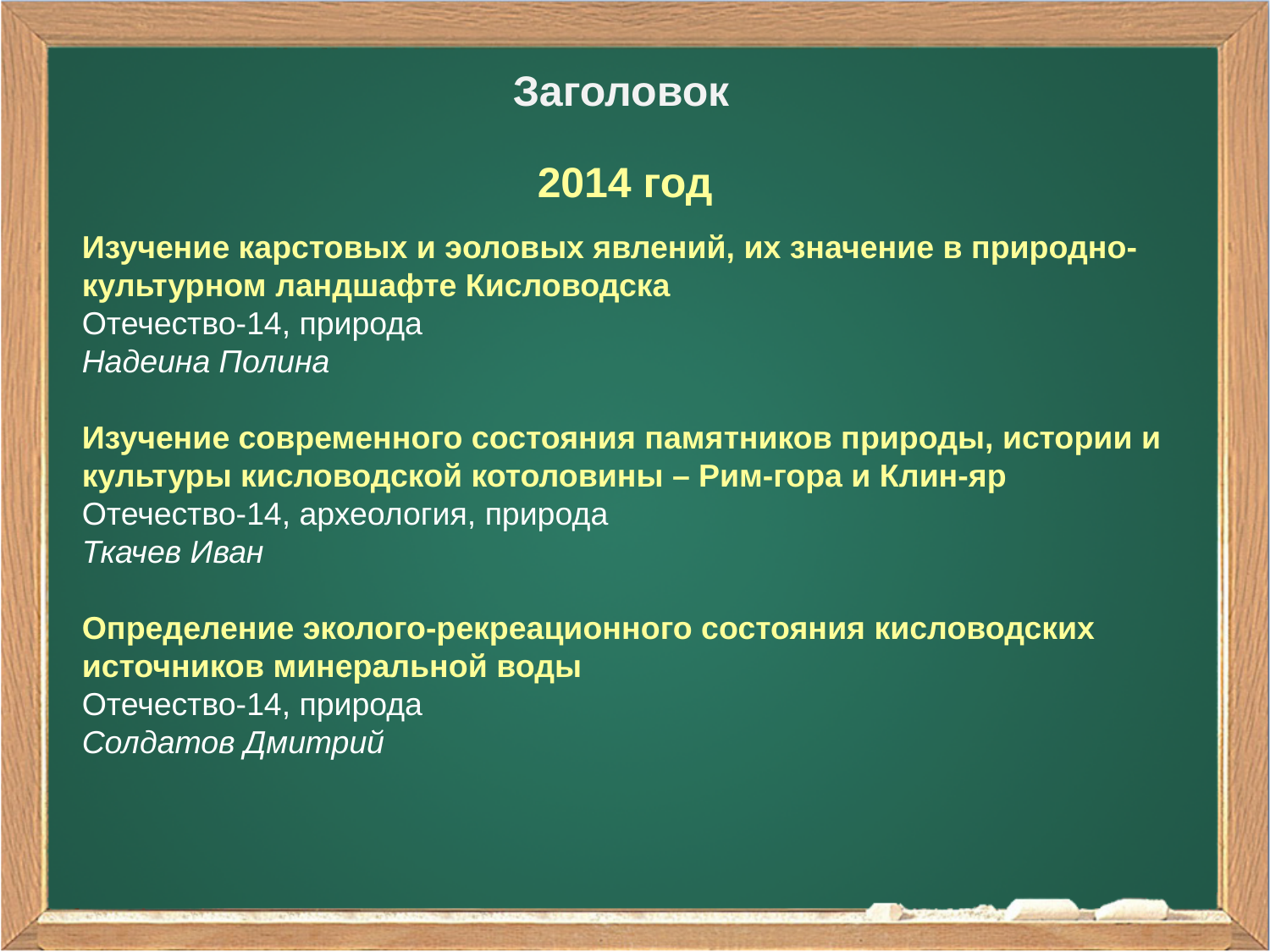

Заголовок
2014 год
Изучение карстовых и эоловых явлений, их значение в природно-культурном ландшафте Кисловодска
Отечество-14, природа
Надеина Полина

Изучение современного состояния памятников природы, истории и культуры кисловодской котоловины – Рим-гора и Клин-яр
Отечество-14, археология, природа
Ткачев Иван

Определение эколого-рекреационного состояния кисловодских источников минеральной воды
Отечество-14, природа
Солдатов Дмитрий